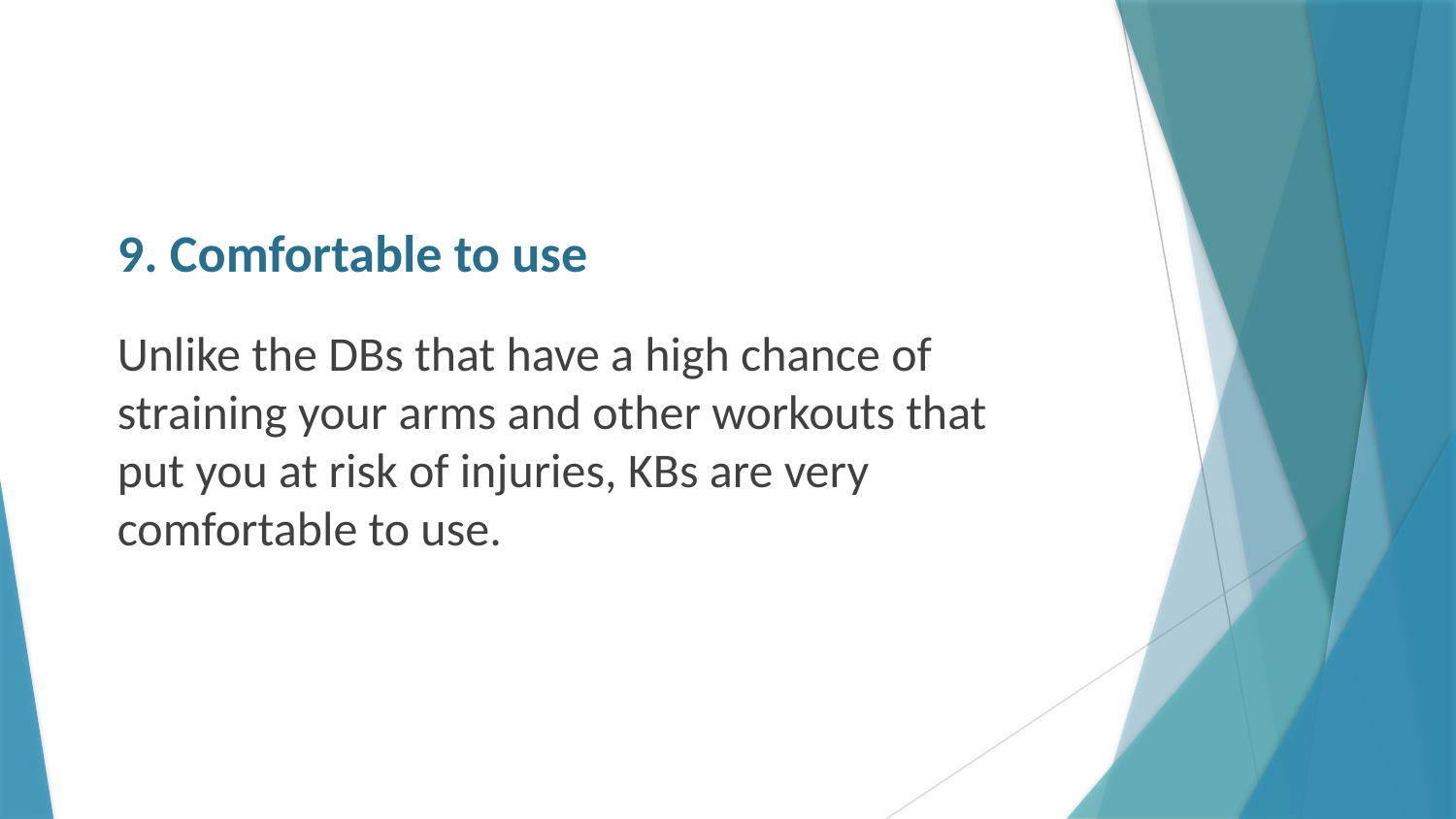

# 9. Comfortable to use
Unlike the DBs that have a high chance of straining your arms and other workouts that put you at risk of injuries, KBs are very comfortable to use.